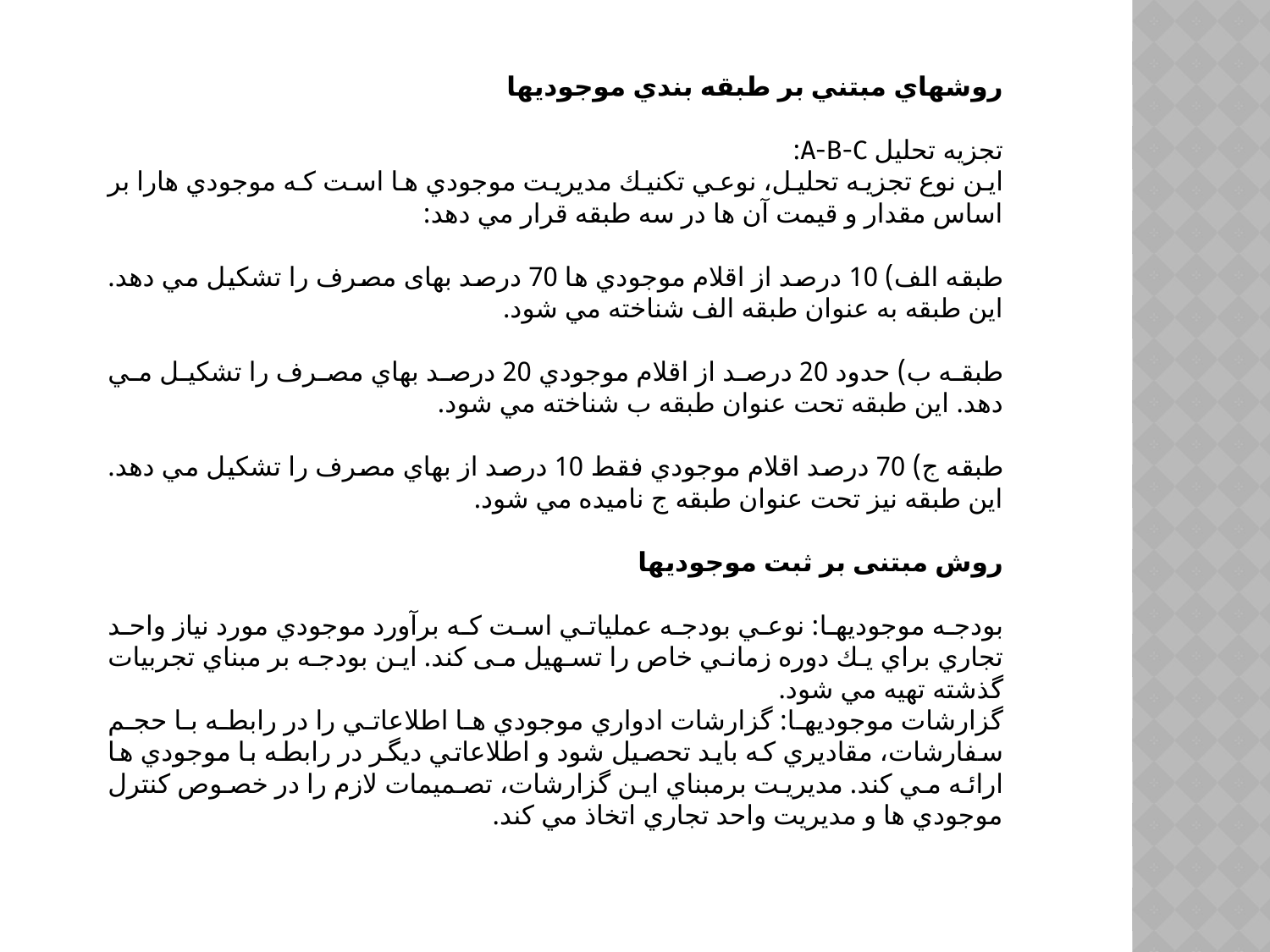

روش­هاي مبتني بر طبقه بندي موجودي­ها

تجزيه تحليل A-B-C:
اين نوع تجزيه تحليل، نوعي تكنيك مديريت موجودي ها است كه موجودي هارا بر اساس مقدار و قيمت آن ها در سه طبقه قرار مي دهد:

طبقه الف) 10 درصد از اقلام موجودي ها 70 درصد بهای مصرف را تشكيل مي دهد. اين طبقه به عنوان طبقه الف شناخته مي شود.

طبقه ب) حدود 20 درصد از اقلام موجودي 20 درصد بهاي مصرف را تشكيل مي دهد. اين طبقه تحت عنوان طبقه ب شناخته مي شود.

طبقه ج)‌ 70 درصد اقلام موجودي فقط 10 درصد از بهاي مصرف را تشكيل مي دهد. اين طبقه نيز تحت عنوان طبقه ج ناميده مي شود.

روش مبتنی بر ثبت موجودی­ها

بودجه موجودي­ها: نوعي بودجه عملياتي است كه برآورد موجودي مورد نياز واحد تجاري براي يك دوره زماني خاص را تسهیل می کند. اين بودجه بر مبناي تجربيات گذشته تهيه مي شود.
گزارشات موجودي­ها: گزارشات ادواري موجودي ها اطلاعاتي را در رابطه با حجم سفارشات، مقاديري كه بايد تحصیل شود و اطلاعاتي ديگر در رابطه با موجودي ها ارائه مي كند. مديريت برمبناي اين گزارشات، تصميمات لازم را در خصوص كنترل موجودي ها و مديريت واحد تجاري اتخاذ مي كند.